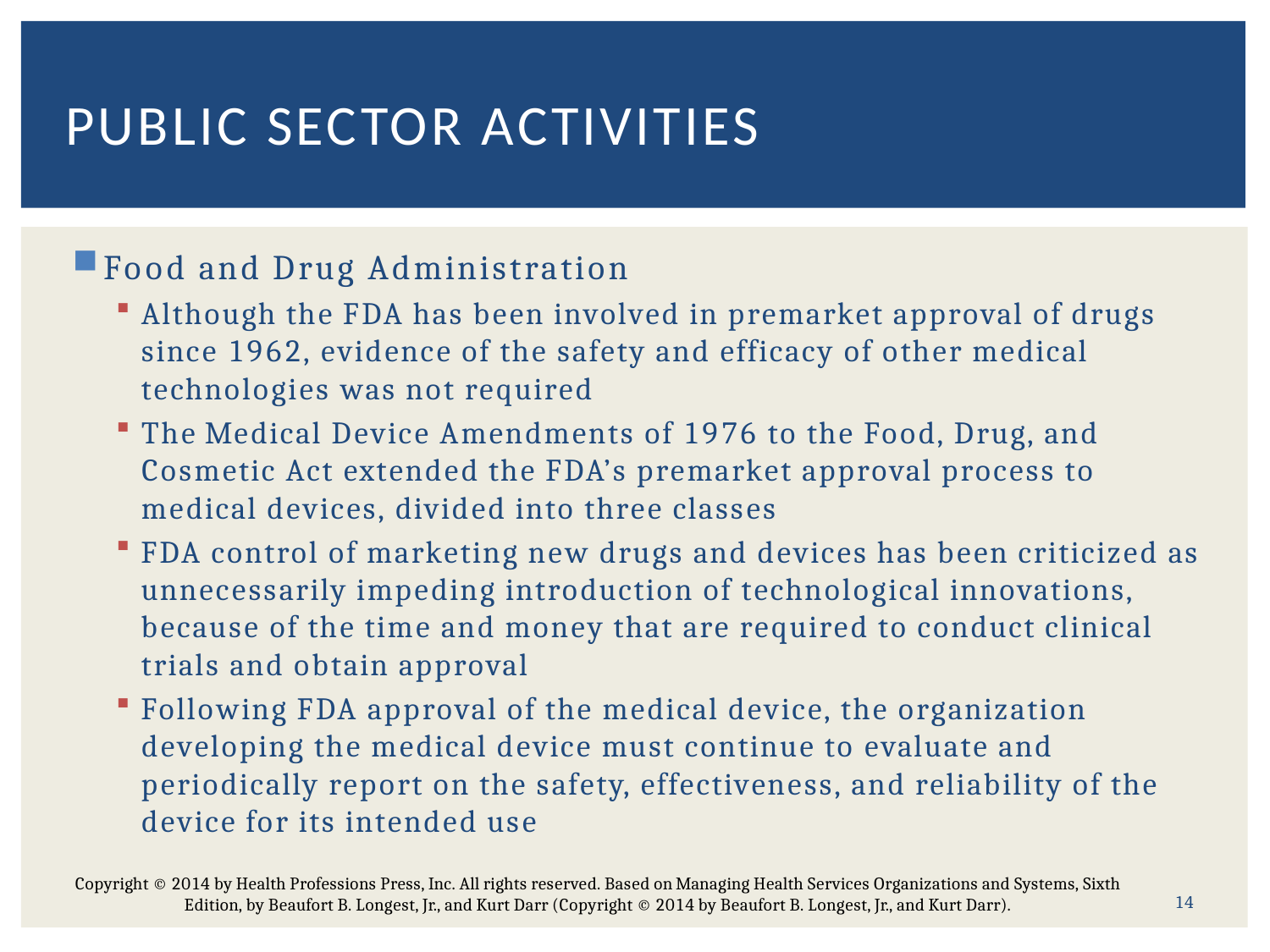

# Public sector activities
Food and Drug Administration
Although the FDA has been involved in premarket approval of drugs since 1962, evidence of the safety and efficacy of other medical technologies was not required
The Medical Device Amendments of 1976 to the Food, Drug, and Cosmetic Act extended the FDA’s premarket approval process to medical devices, divided into three classes
FDA control of marketing new drugs and devices has been criticized as unnec­essarily impeding introduction of technological innovations, because of the time and money that are required to conduct clinical trials and obtain approval
Following FDA approval of the medical device, the organization developing the medical device must continue to evaluate and periodically report on the safety, effectiveness, and reliability of the device for its intended use
Copyright © 2014 by Health Professions Press, Inc. All rights reserved. Based on Managing Health Services Organizations and Systems, Sixth Edition, by Beaufort B. Longest, Jr., and Kurt Darr (Copyright © 2014 by Beaufort B. Longest, Jr., and Kurt Darr).
14